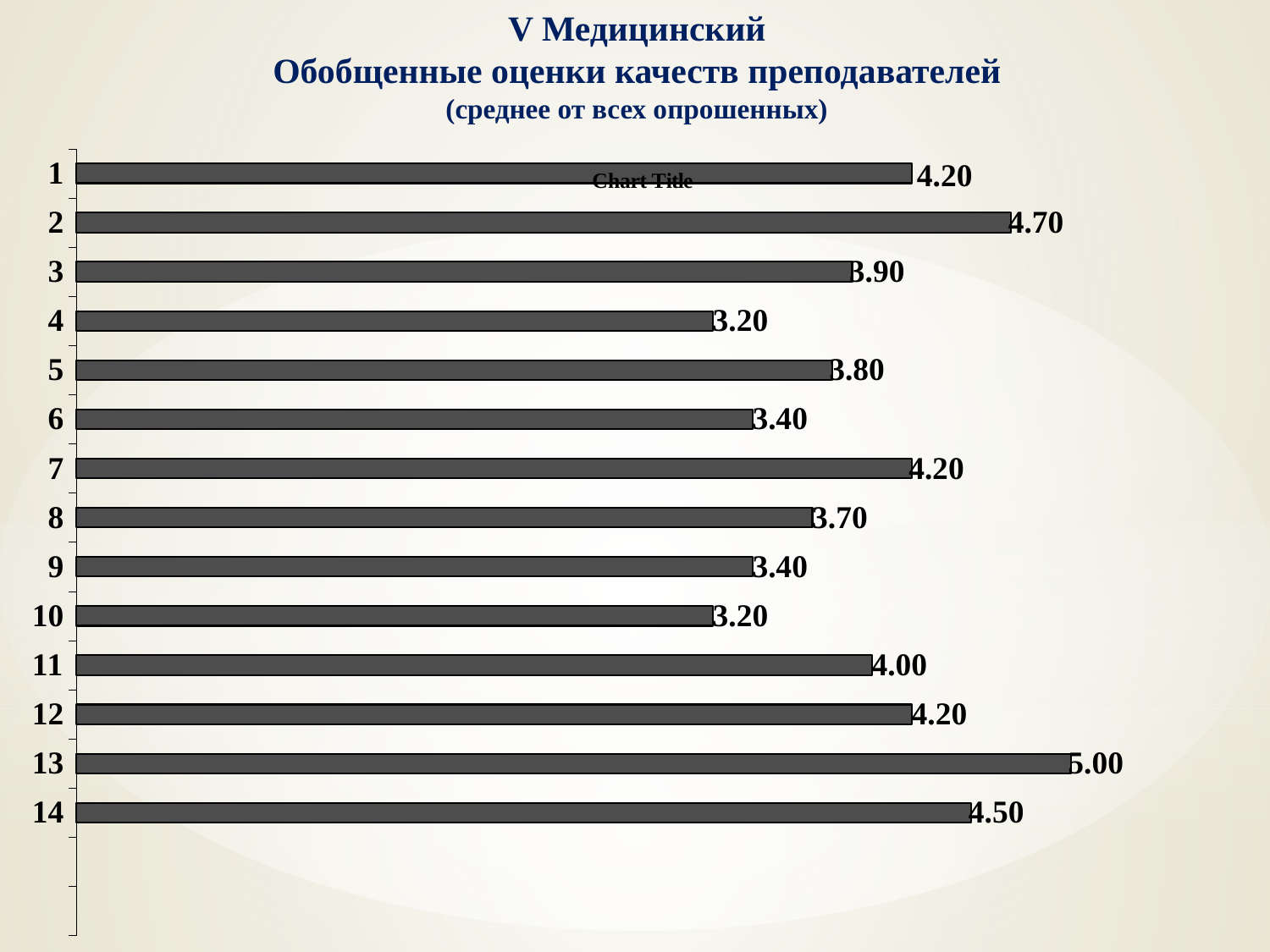

V Медицинский
Обобщенные оценки качеств преподавателей
(среднее от всех опрошенных)

### Chart:

| Category |  |
|---|---|
| 1 | 4.2 |
| 2 | 4.7 |
| 3 | 3.9 |
| 4 | 3.2 |
| 5 | 3.8 |
| 6 | 3.4 |
| 7 | 4.2 |
| 8 | 3.7 |
| 9 | 3.4 |
| 10 | 3.2 |
| 11 | 4.0 |
| 12 | 4.2 |
| 13 | 5.0 |
| 14 | 4.5 |
|  | None |
|  | None |